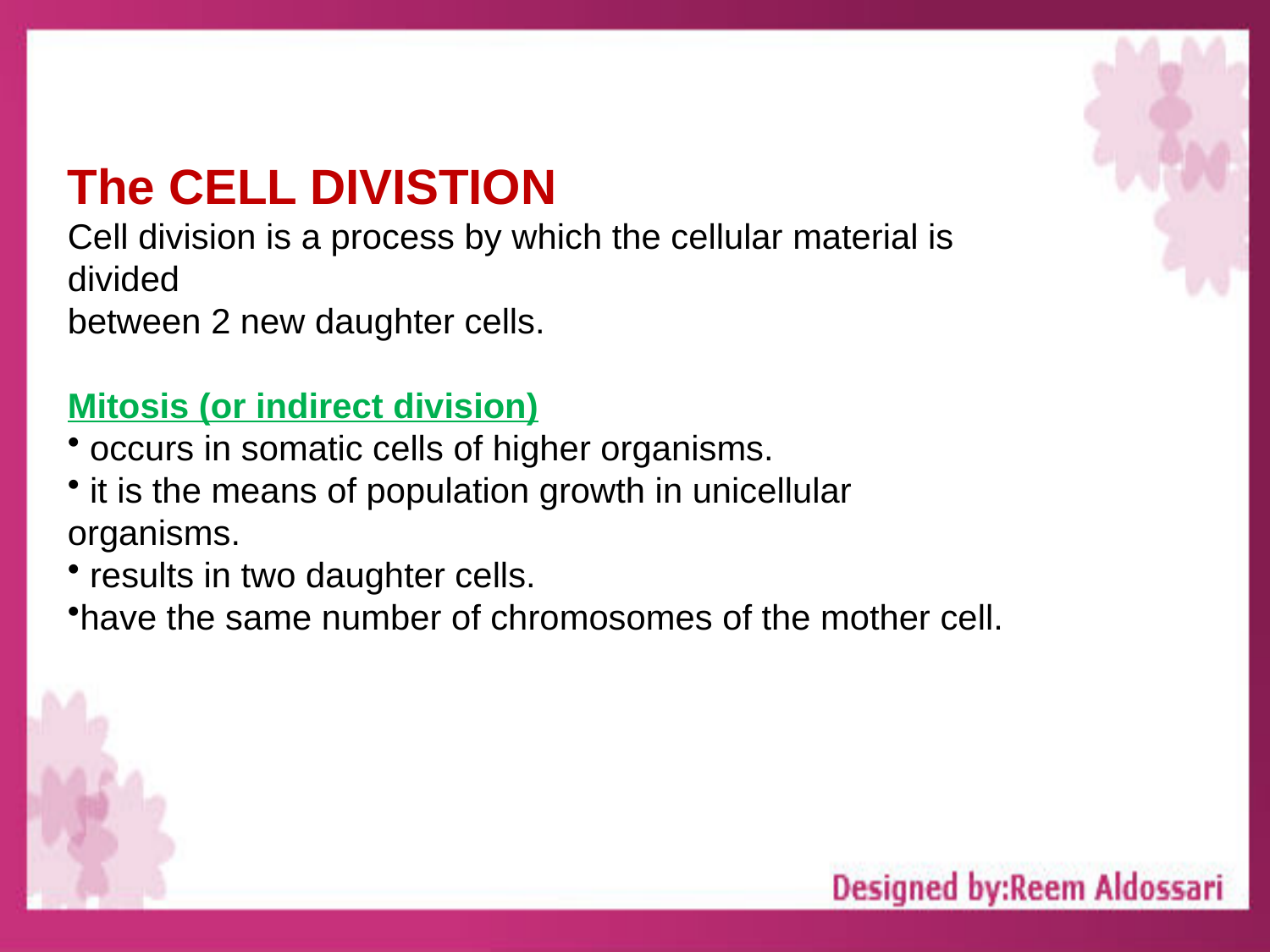

The CELL DIVISTION
Cell division is a process by which the cellular material is divided
between 2 new daughter cells.

Mitosis (or indirect division)
 occurs in somatic cells of higher organisms.
 it is the means of population growth in unicellular organisms.
 results in two daughter cells.
have the same number of chromosomes of the mother cell.